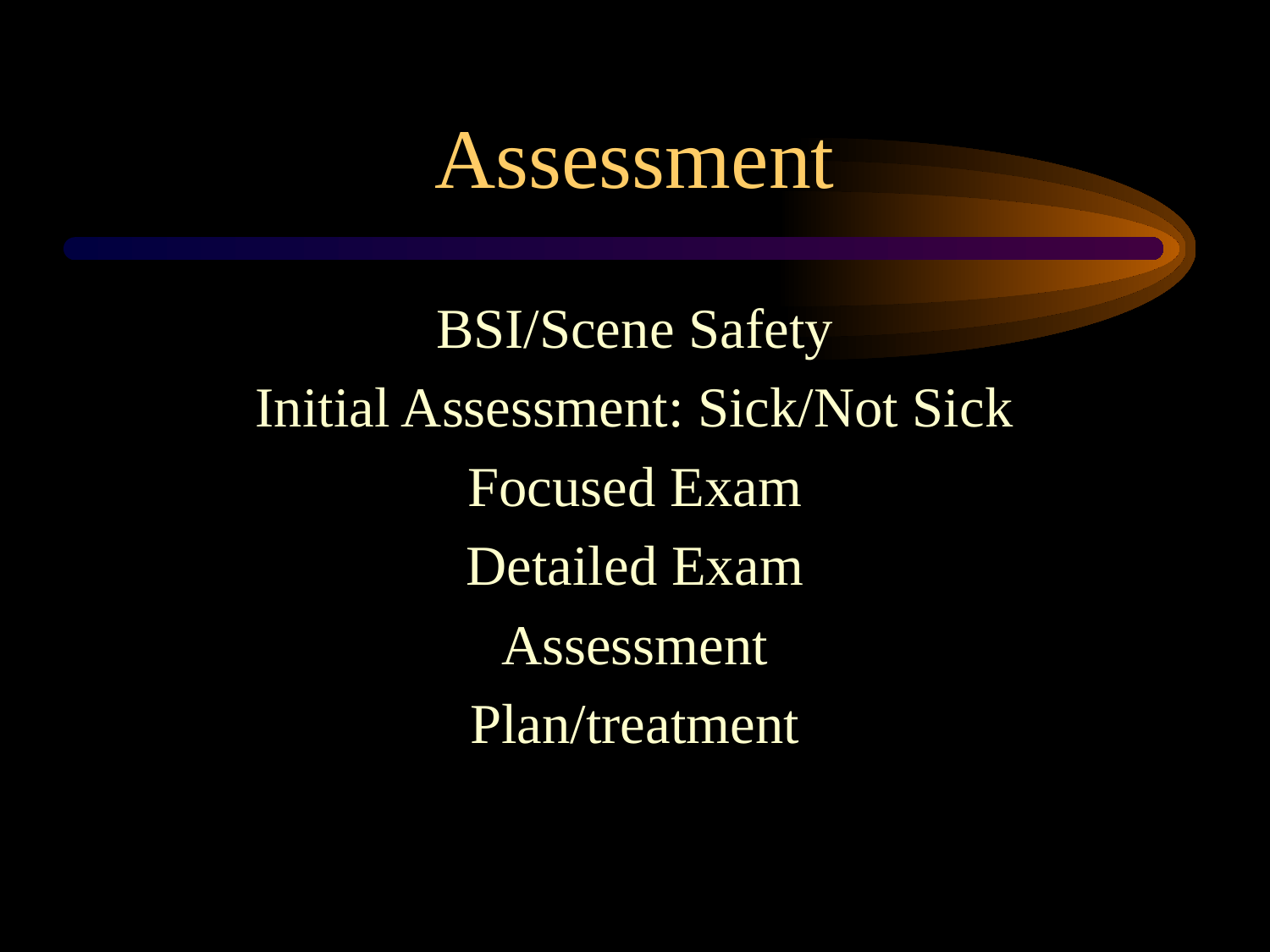

# Assessment
BSI/Scene Safety
Initial Assessment: Sick/Not Sick
Focused Exam
Detailed Exam
Assessment
Plan/treatment